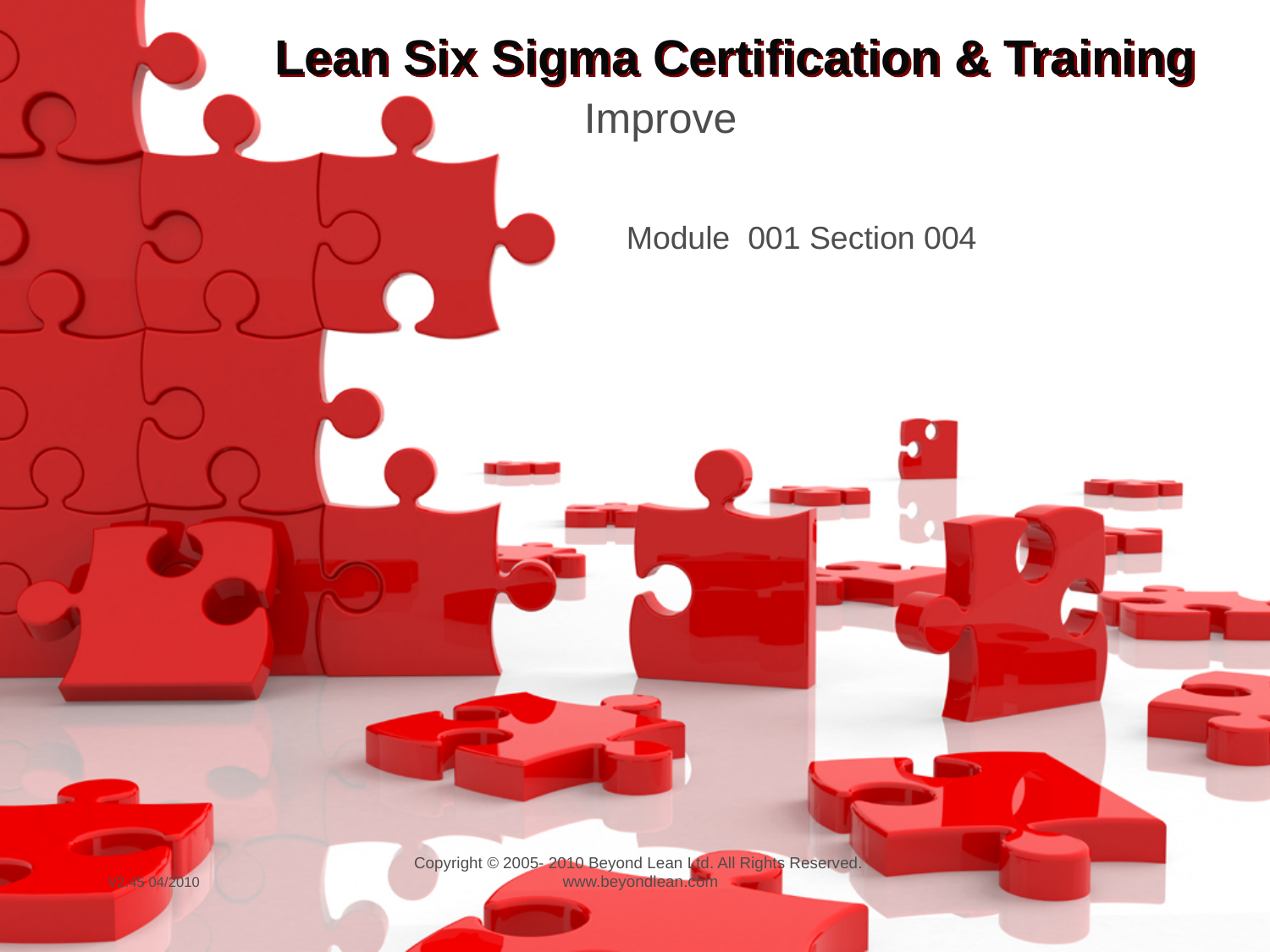

# Lean Six Sigma Certification & Training
Improve
Module  001 Section 004